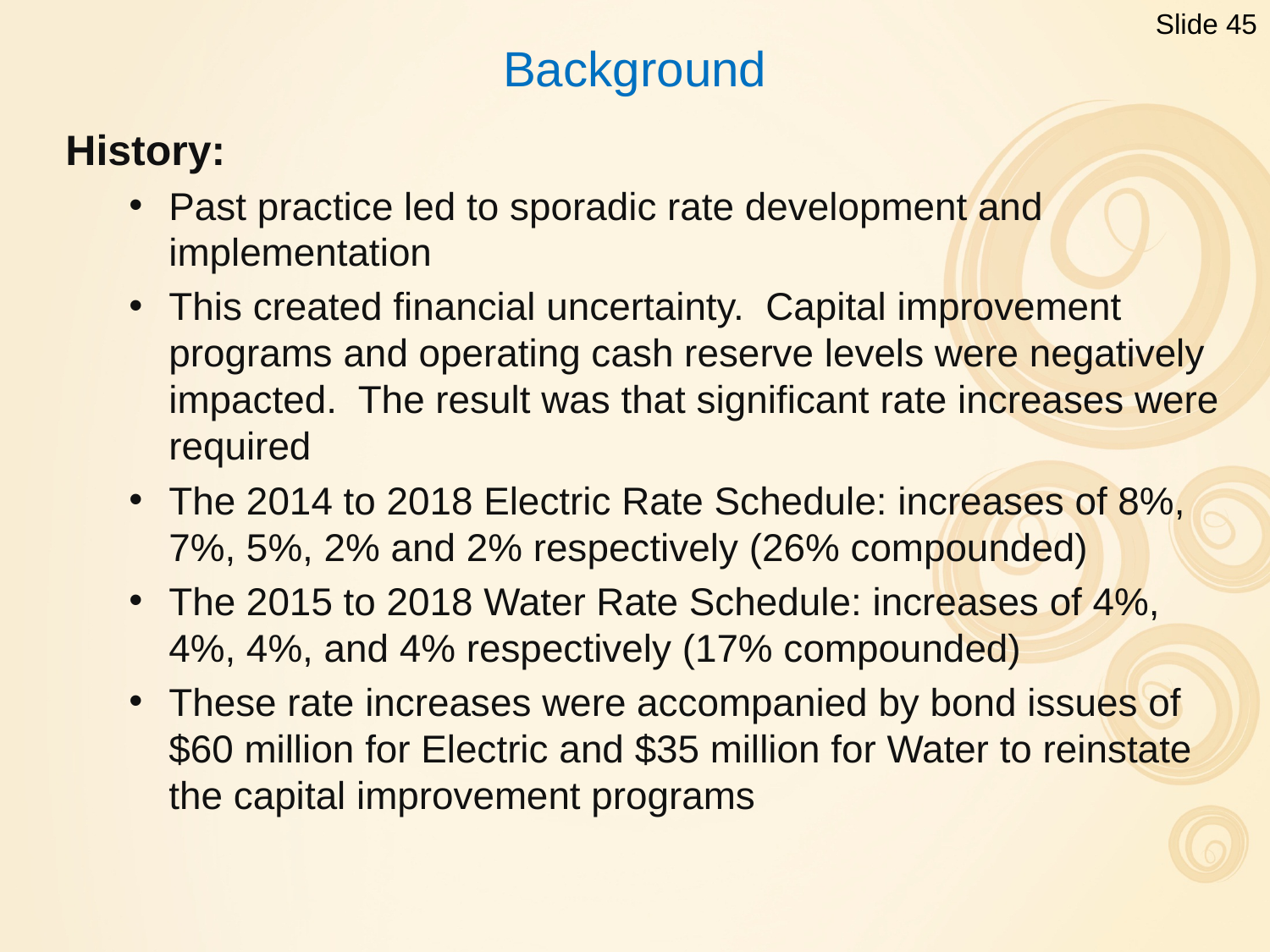

Slide 45
# Background
History:
Past practice led to sporadic rate development and implementation
This created financial uncertainty.  Capital improvement programs and operating cash reserve levels were negatively impacted.  The result was that significant rate increases were required
The 2014 to 2018 Electric Rate Schedule: increases of 8%, 7%, 5%, 2% and 2% respectively (26% compounded)
The 2015 to 2018 Water Rate Schedule: increases of 4%, 4%, 4%, and 4% respectively (17% compounded)
These rate increases were accompanied by bond issues of $60 million for Electric and $35 million for Water to reinstate the capital improvement programs